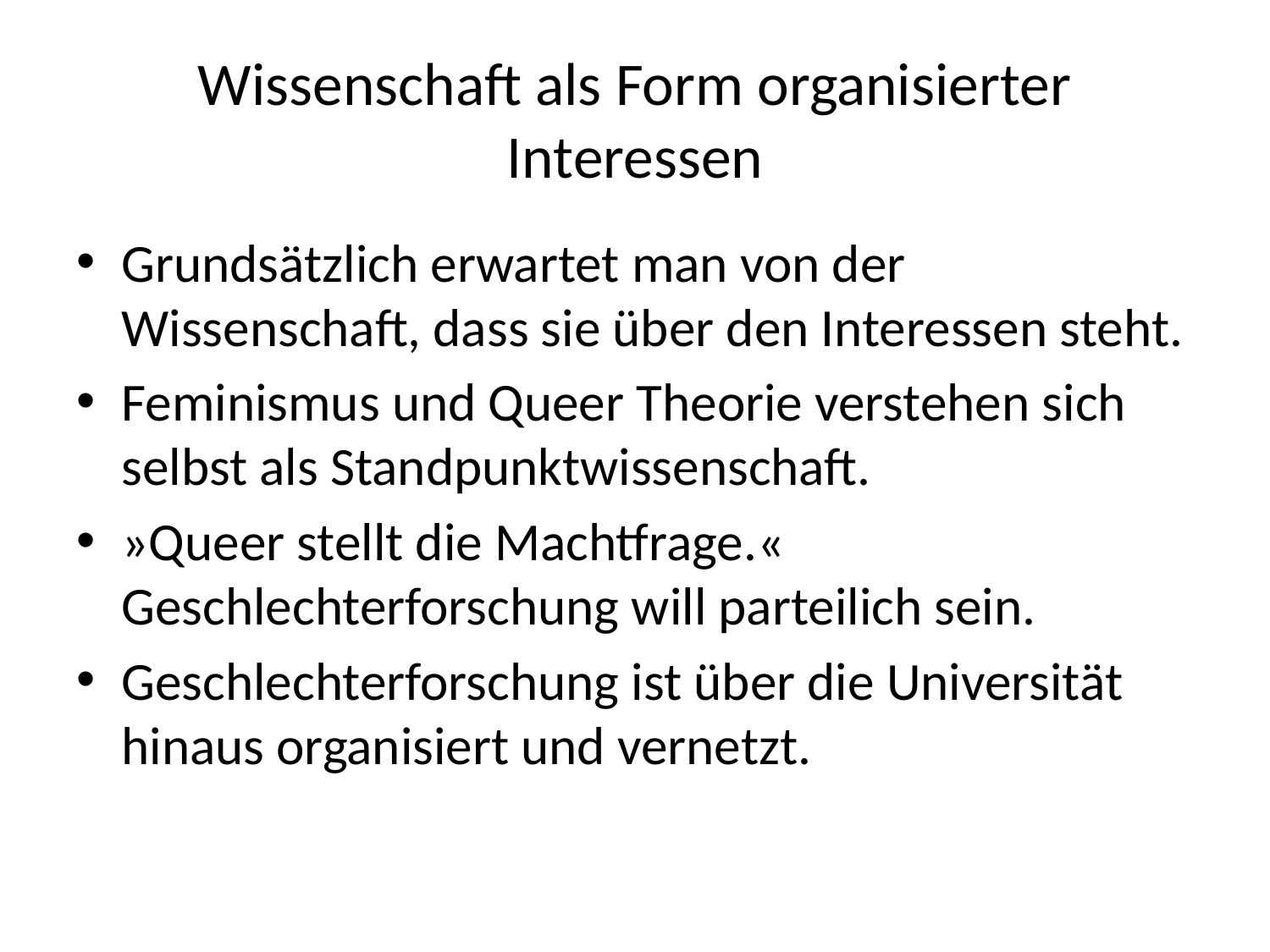

# Wissenschaft als Form organisierter Interessen
Grundsätzlich erwartet man von der Wissenschaft, dass sie über den Interessen steht.
Feminismus und Queer Theorie verstehen sich selbst als Standpunktwissenschaft.
»Queer stellt die Machtfrage.« Geschlechterforschung will parteilich sein.
Geschlechterforschung ist über die Universität hinaus organisiert und vernetzt.